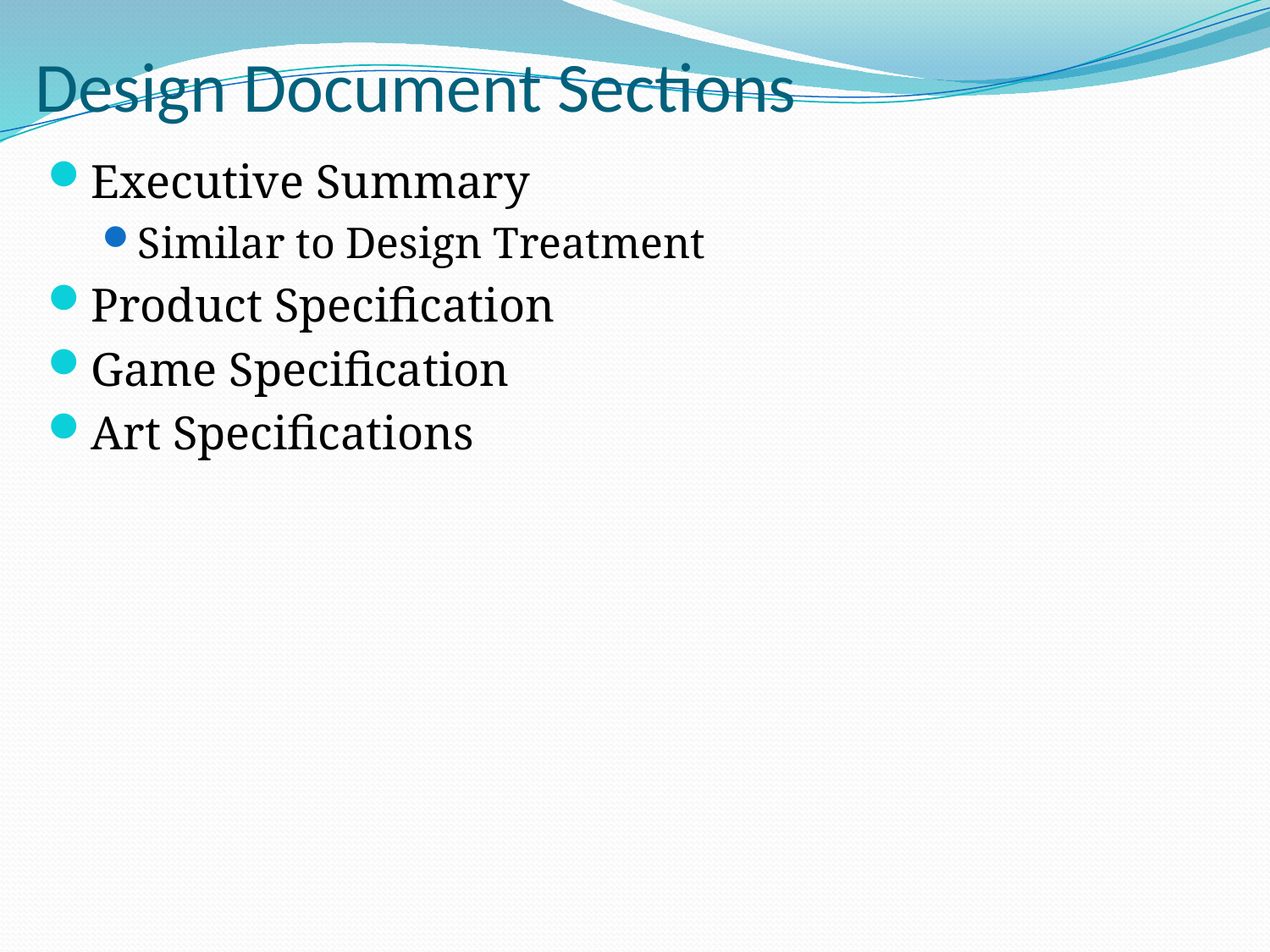

# Design Document Sections
Executive Summary
Similar to Design Treatment
Product Specification
Game Specification
Art Specifications